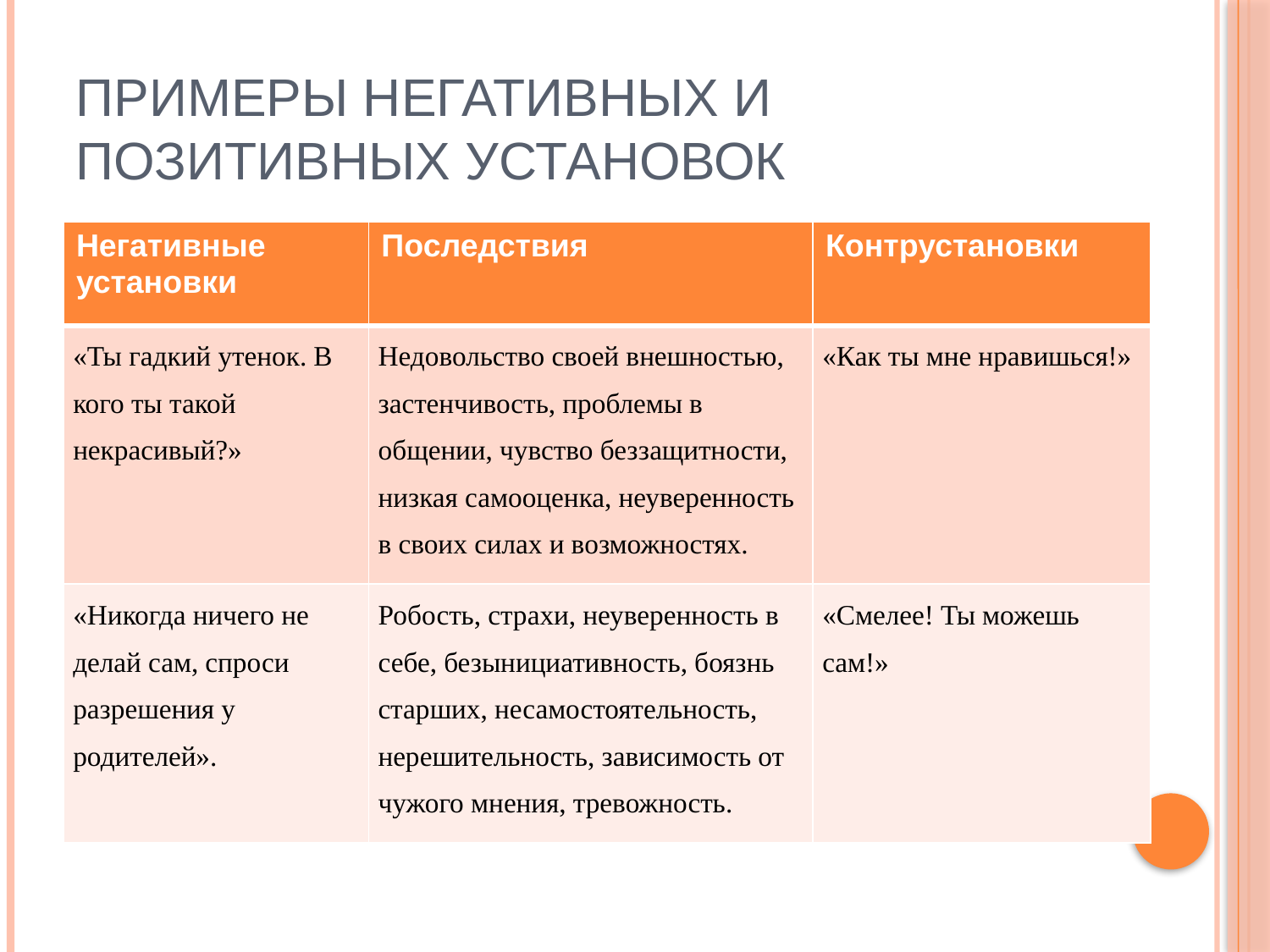

# Примеры негативных и позитивных установок
| Негативные установки | Последствия | Контрустановки |
| --- | --- | --- |
| «Ты гадкий утенок. В кого ты такой некрасивый?» | Недовольство своей внешностью, застенчивость, проблемы в общении, чувство беззащитности, низкая самооценка, неуверенность в своих силах и возможностях. | «Как ты мне нравишься!» |
| «Никогда ничего не делай сам, спроси разрешения у родителей». | Робость, страхи, неуверенность в себе, безынициативность, боязнь старших, несамостоятельность, нерешительность, зависимость от чужого мнения, тревожность. | «Смелее! Ты можешь сам!» |